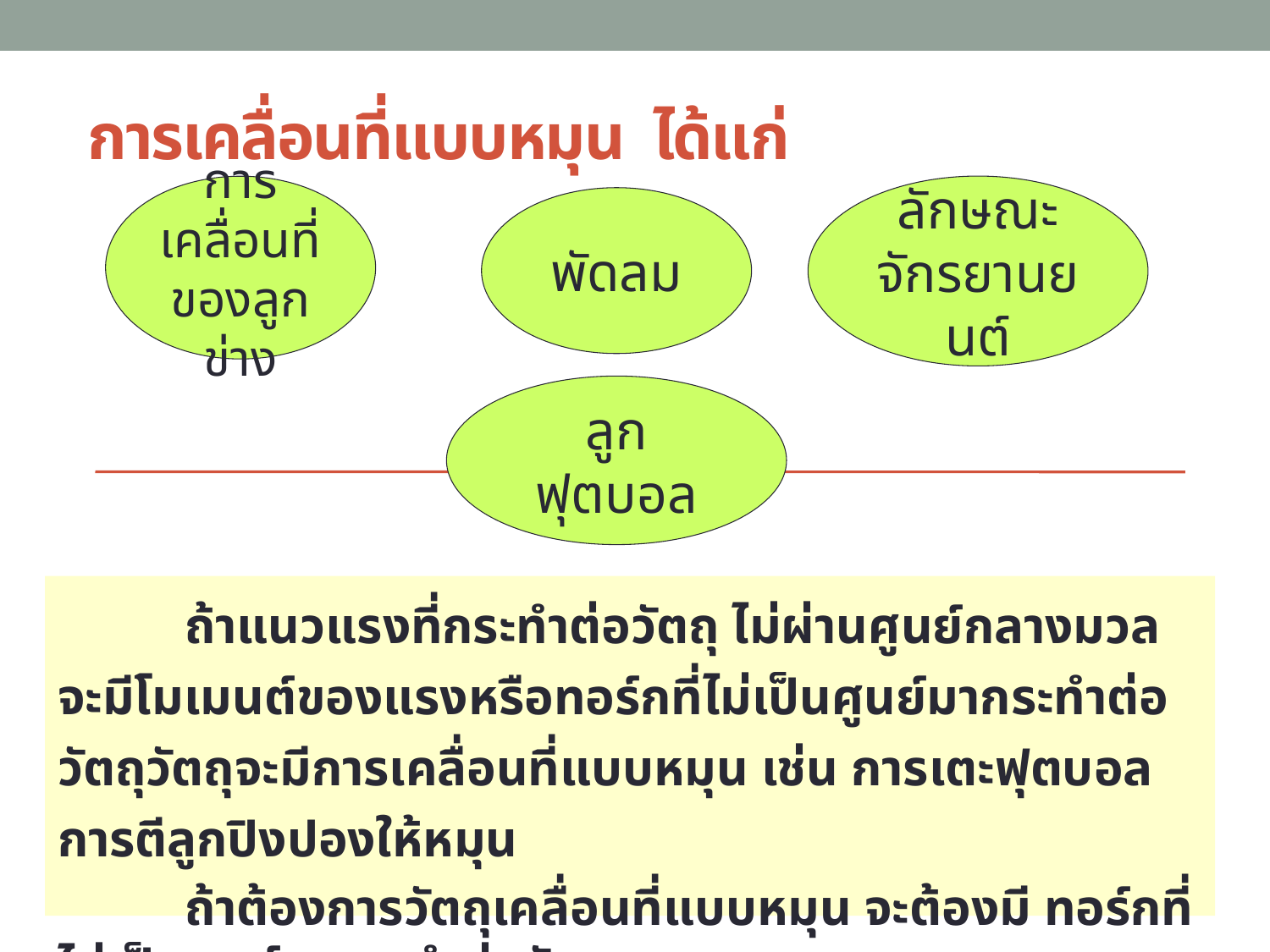

# การเคลื่อนที่แบบหมุน  ได้แก่
ลักษณะจักรยานยนต์
การเคลื่อนที่ของลูกข่าง
พัดลม
ลูกฟุตบอล
	ถ้าแนวแรงที่กระทำต่อวัตถุ ไม่ผ่านศูนย์กลางมวลจะมีโมเมนต์ของแรงหรือทอร์กที่ไม่เป็นศูนย์มากระทำต่อวัตถุวัตถุจะมีการเคลื่อนที่แบบหมุน เช่น การเตะฟุตบอล การตีลูกปิงปองให้หมุน
	ถ้าต้องการวัตถุเคลื่อนที่แบบหมุน จะต้องมี ทอร์กที่ไม่เป็นศูนย์มากระทำต่อวัตถุ